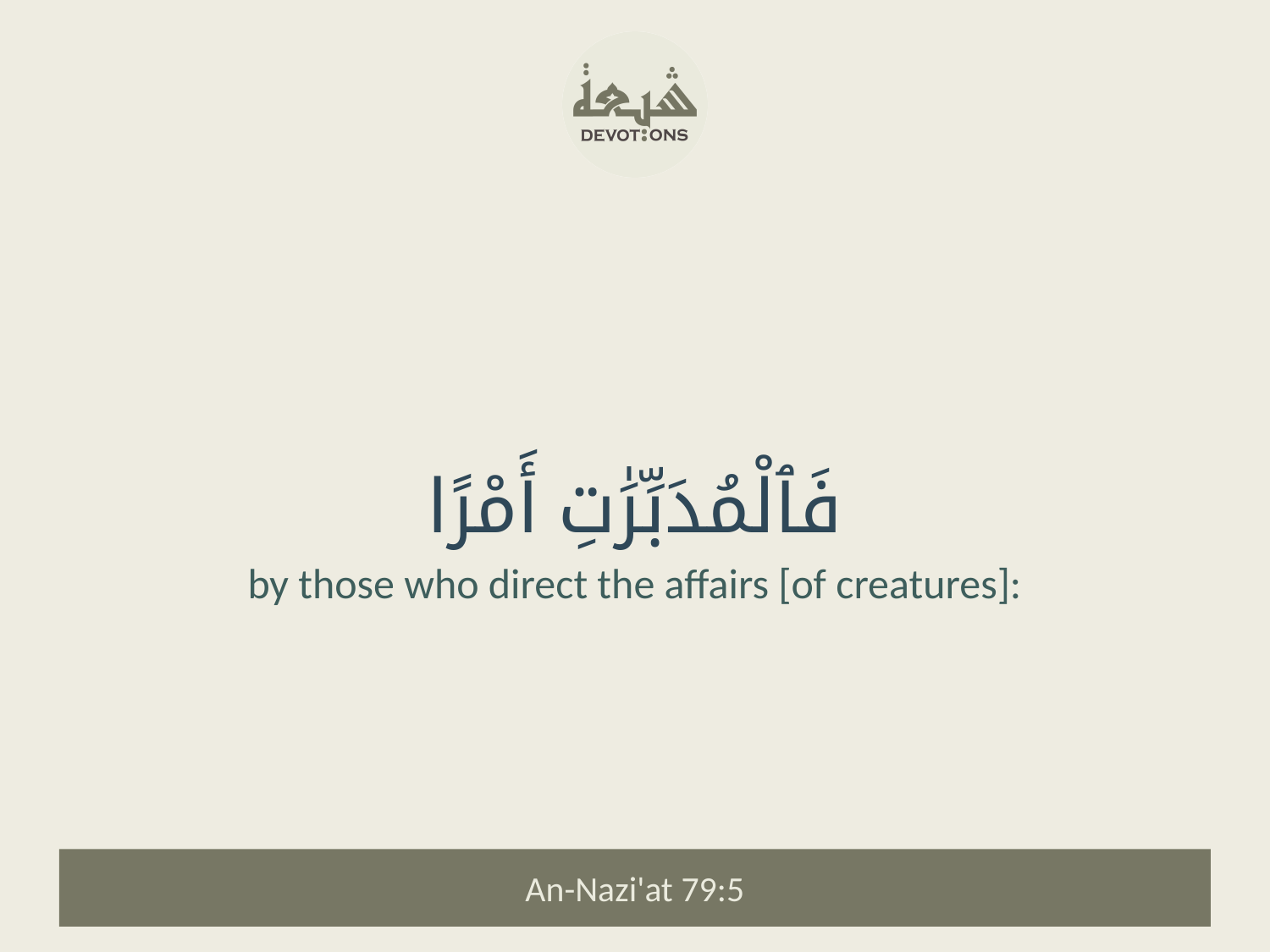

فَٱلْمُدَبِّرَٰتِ أَمْرًا
by those who direct the affairs [of creatures]:
An-Nazi'at 79:5